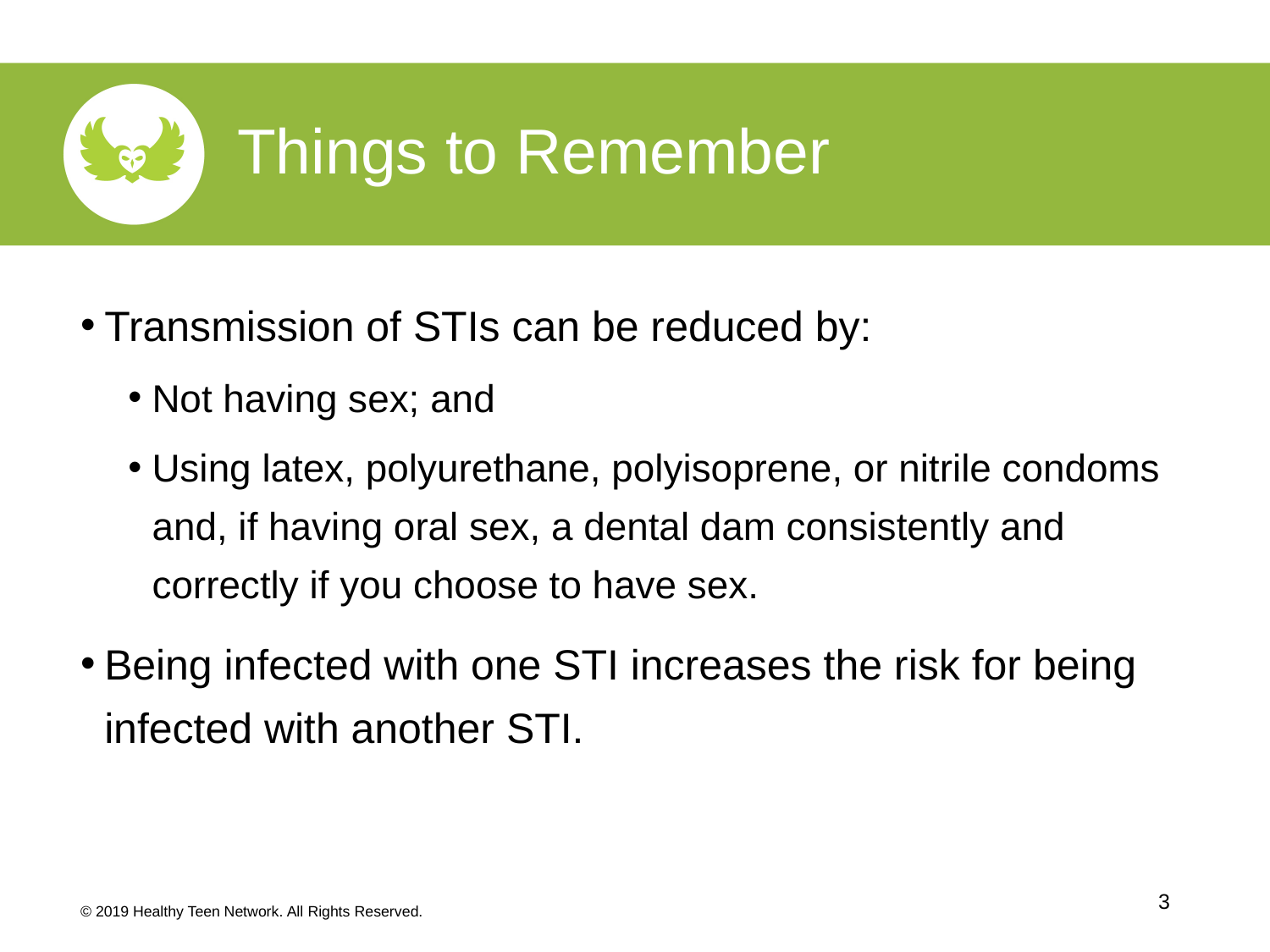

Things to Remember
Transmission of STIs can be reduced by:
Not having sex; and
Using latex, polyurethane, polyisoprene, or nitrile condoms and, if having oral sex, a dental dam consistently and correctly if you choose to have sex.
Being infected with one STI increases the risk for being infected with another STI.